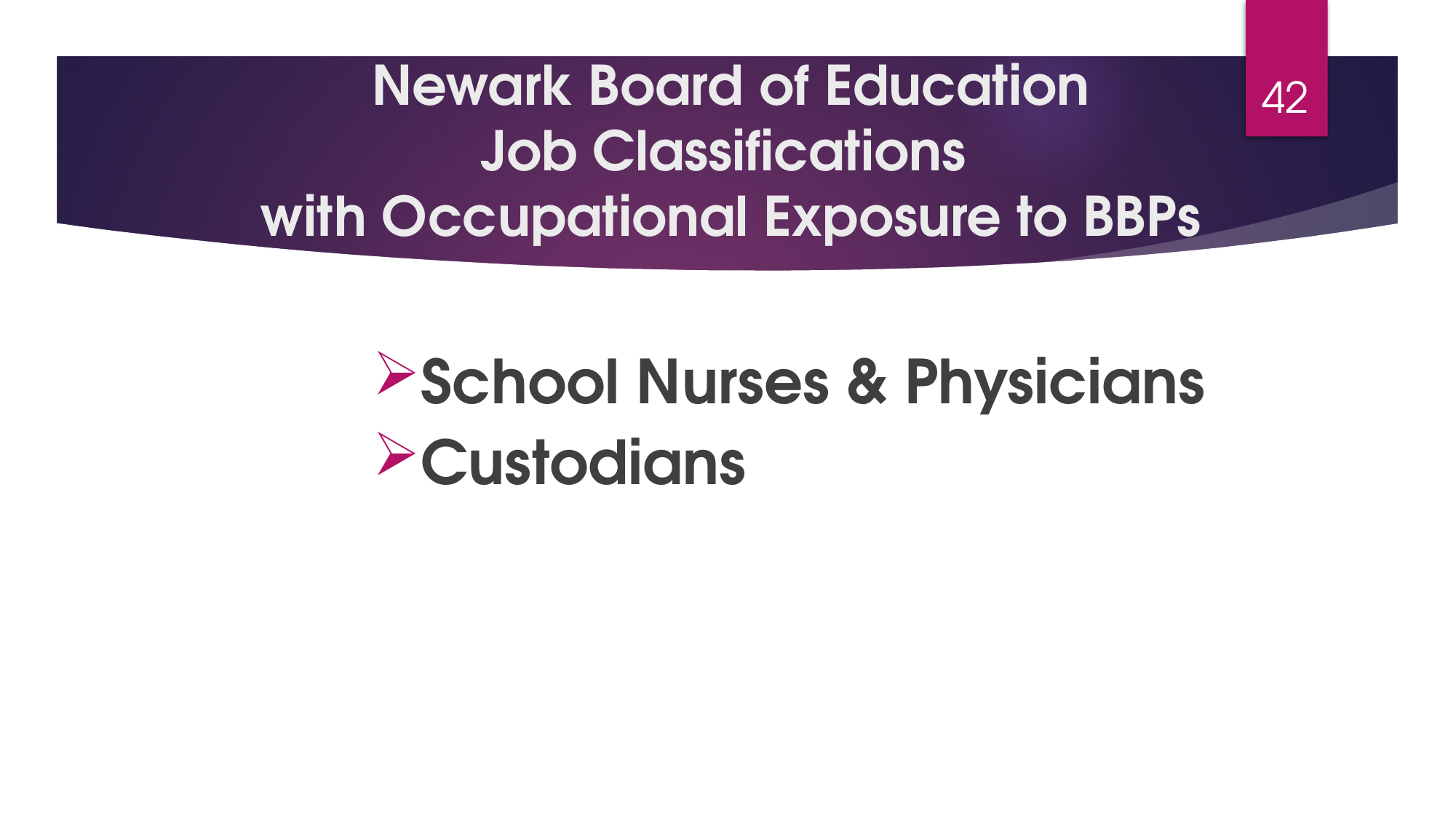

42
# Newark Board of Education Job Classifications with Occupational Exposure to BBPs
School Nurses & Physicians
Custodians